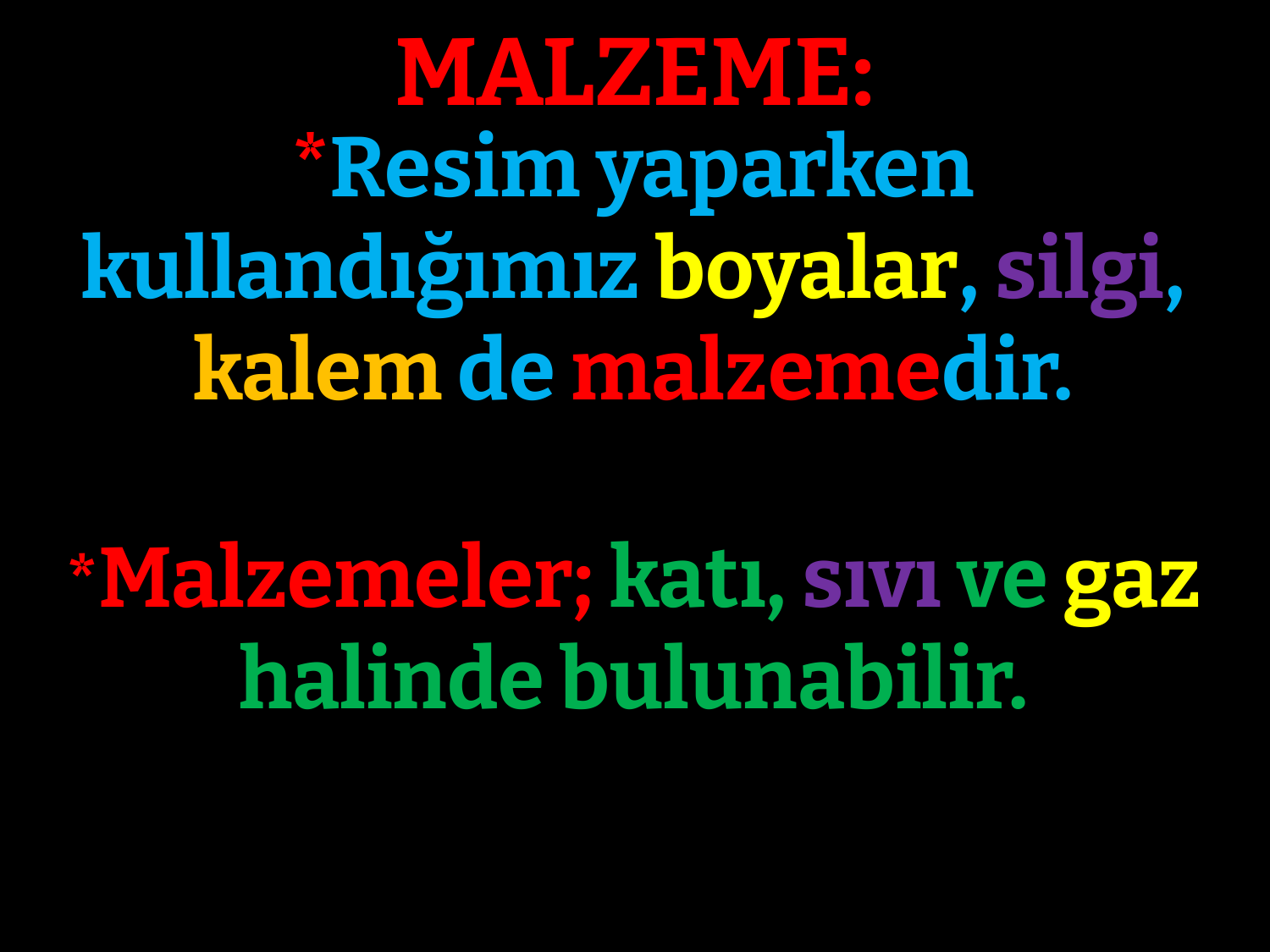

MALZEME:
*Resim yaparken kullandığımız boyalar, silgi, kalem de malzemedir.
#
*Malzemeler; katı, sıvı ve gaz halinde bulunabilir.